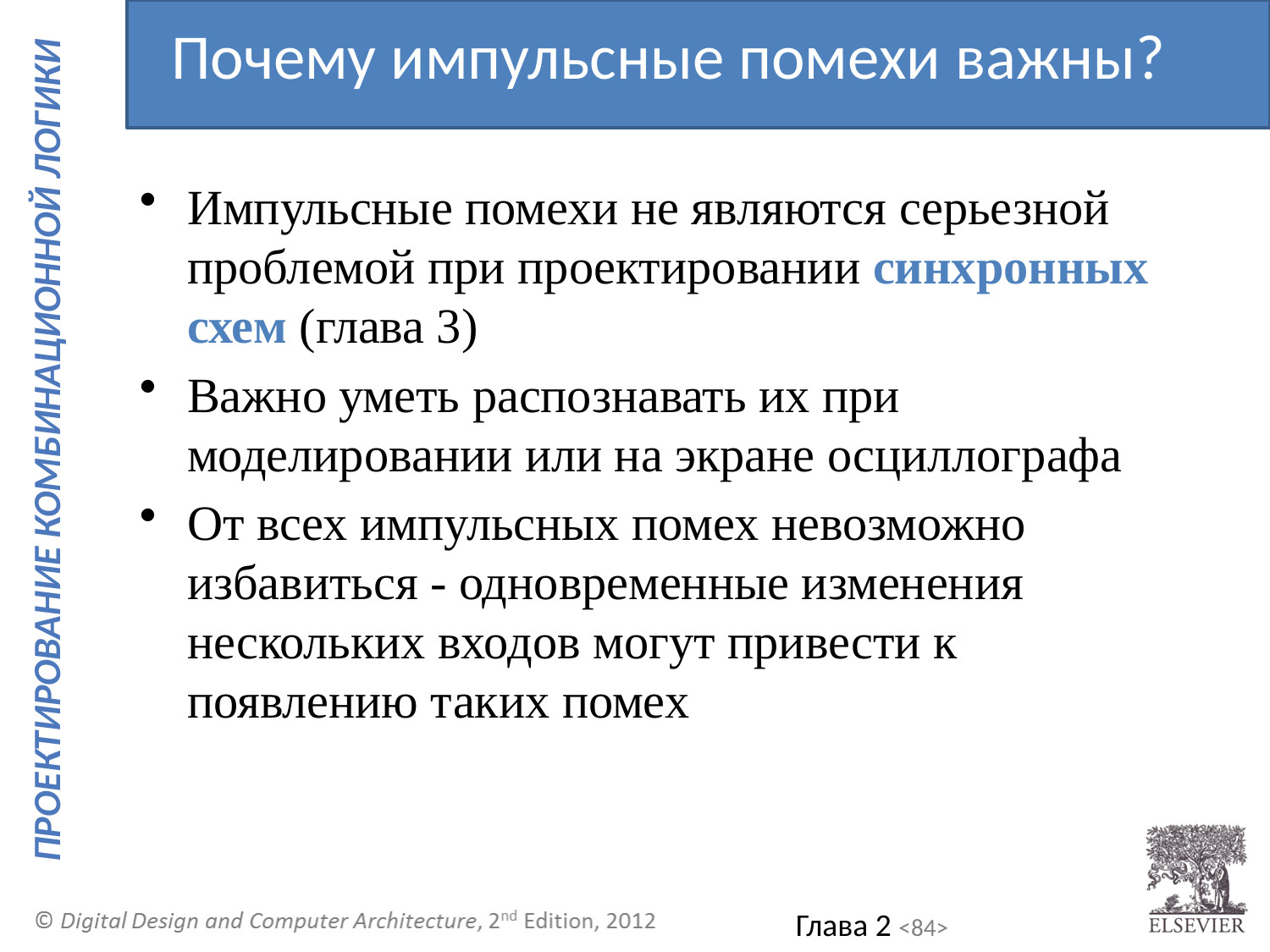

Почему импульсные помехи важны?

Импульсные помехи не являются серьезной проблемой при проектировании синхронных схем (глава 3)
Важно уметь распознавать их при моделировании или на экране осциллографа
От всех импульсных помех невозможно избавиться - одновременные изменения нескольких входов могут привести к появлению таких помех